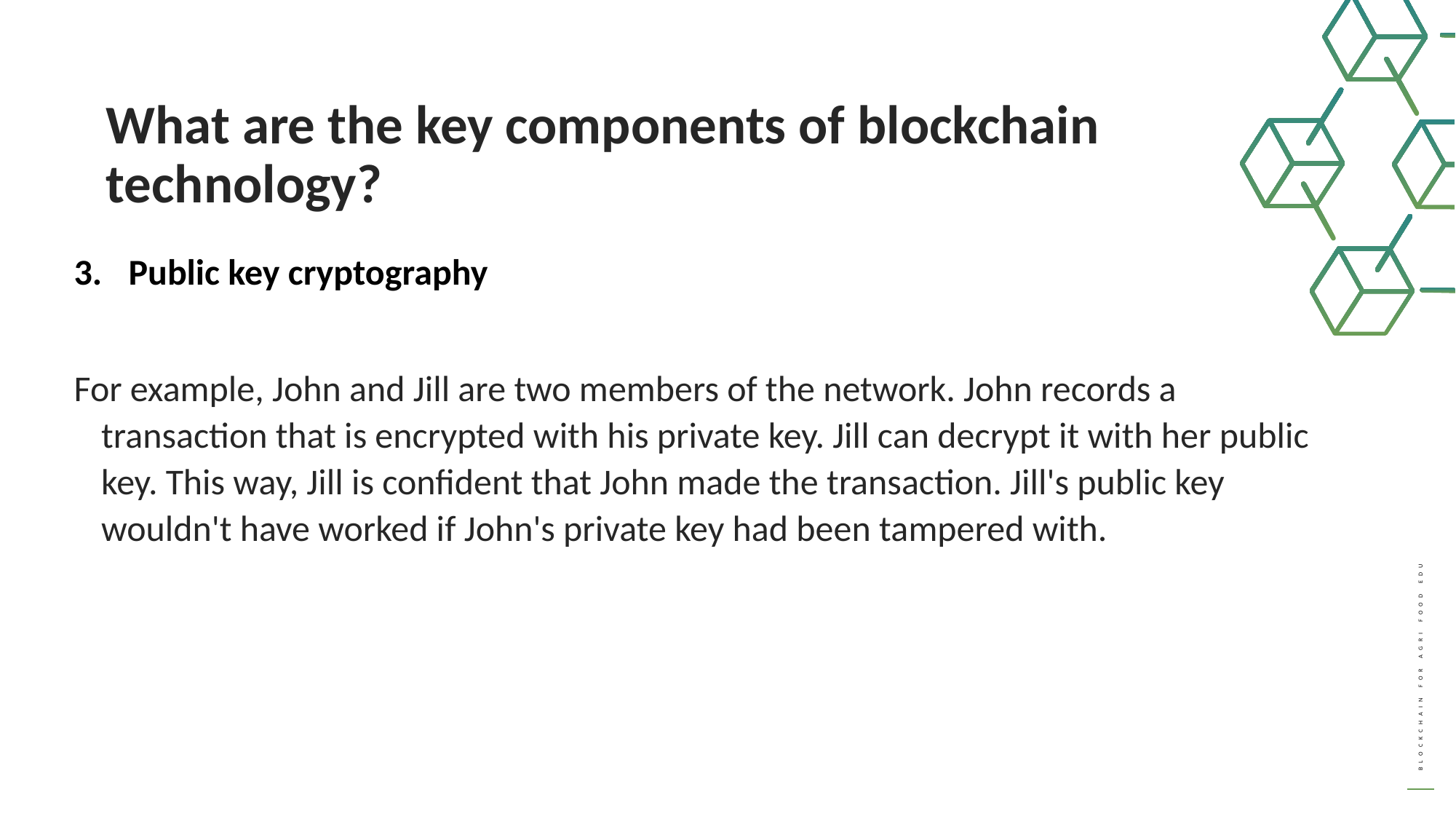

What are the key components of blockchain technology?
Public key cryptography

For example, John and Jill are two members of the network. John records a transaction that is encrypted with his private key. Jill can decrypt it with her public key. This way, Jill is confident that John made the transaction. Jill's public key wouldn't have worked if John's private key had been tampered with.